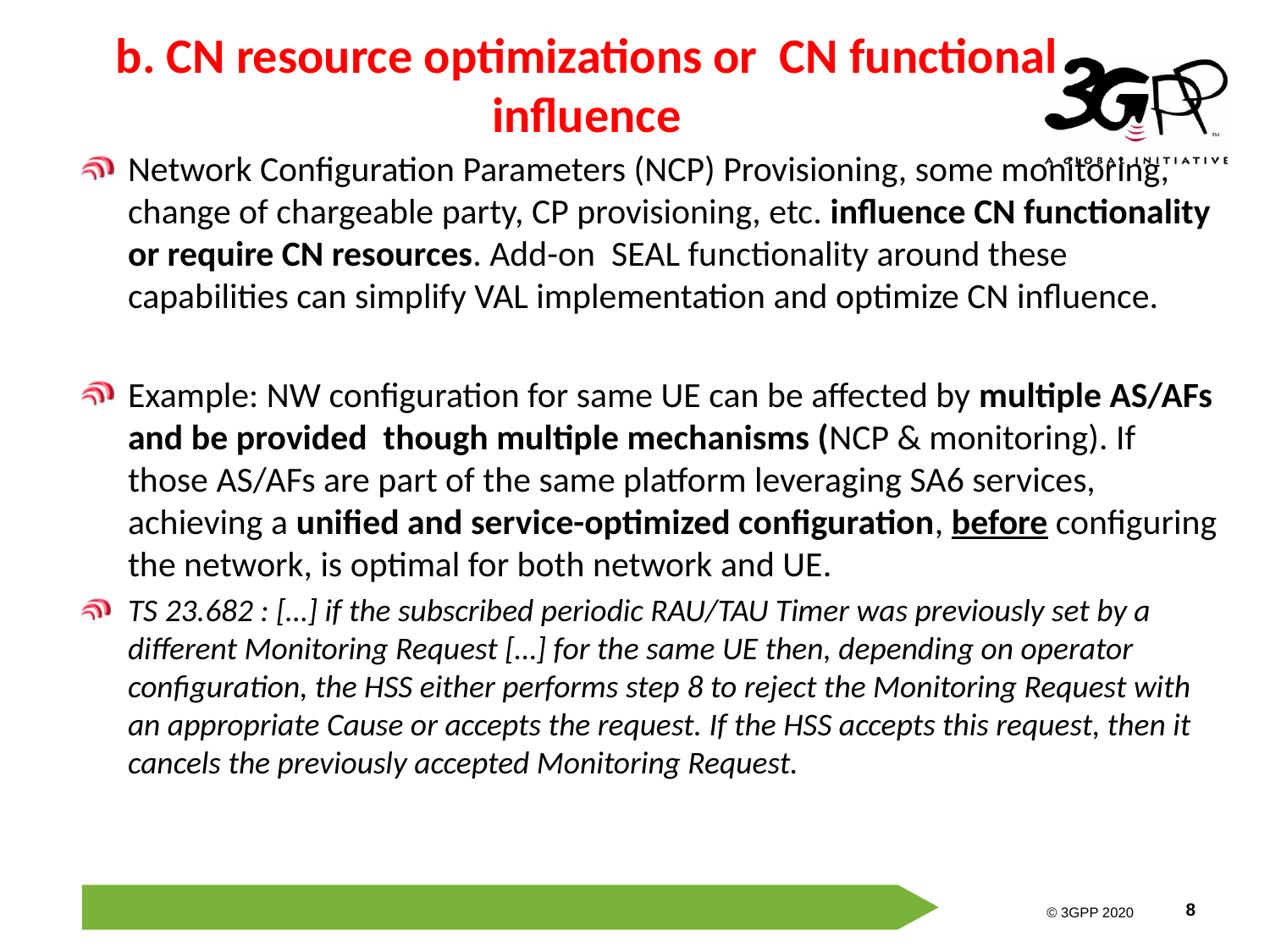

# b. CN resource optimizations or  CN functional influence
Network Configuration Parameters (NCP) Provisioning, some monitoring, change of chargeable party, CP provisioning, etc. influence CN functionality or require CN resources. Add-on  SEAL functionality around these capabilities can simplify VAL implementation and optimize CN influence.

Example: NW configuration for same UE can be affected by multiple AS/AFs and be provided  though multiple mechanisms (NCP & monitoring). If those AS/AFs are part of the same platform leveraging SA6 services, achieving a unified and service-optimized configuration, before configuring the network, is optimal for both network and UE.
TS 23.682 : […] if the subscribed periodic RAU/TAU Timer was previously set by a different Monitoring Request […] for the same UE then, depending on operator configuration, the HSS either performs step 8 to reject the Monitoring Request with an appropriate Cause or accepts the request. If the HSS accepts this request, then it cancels the previously accepted Monitoring Request.